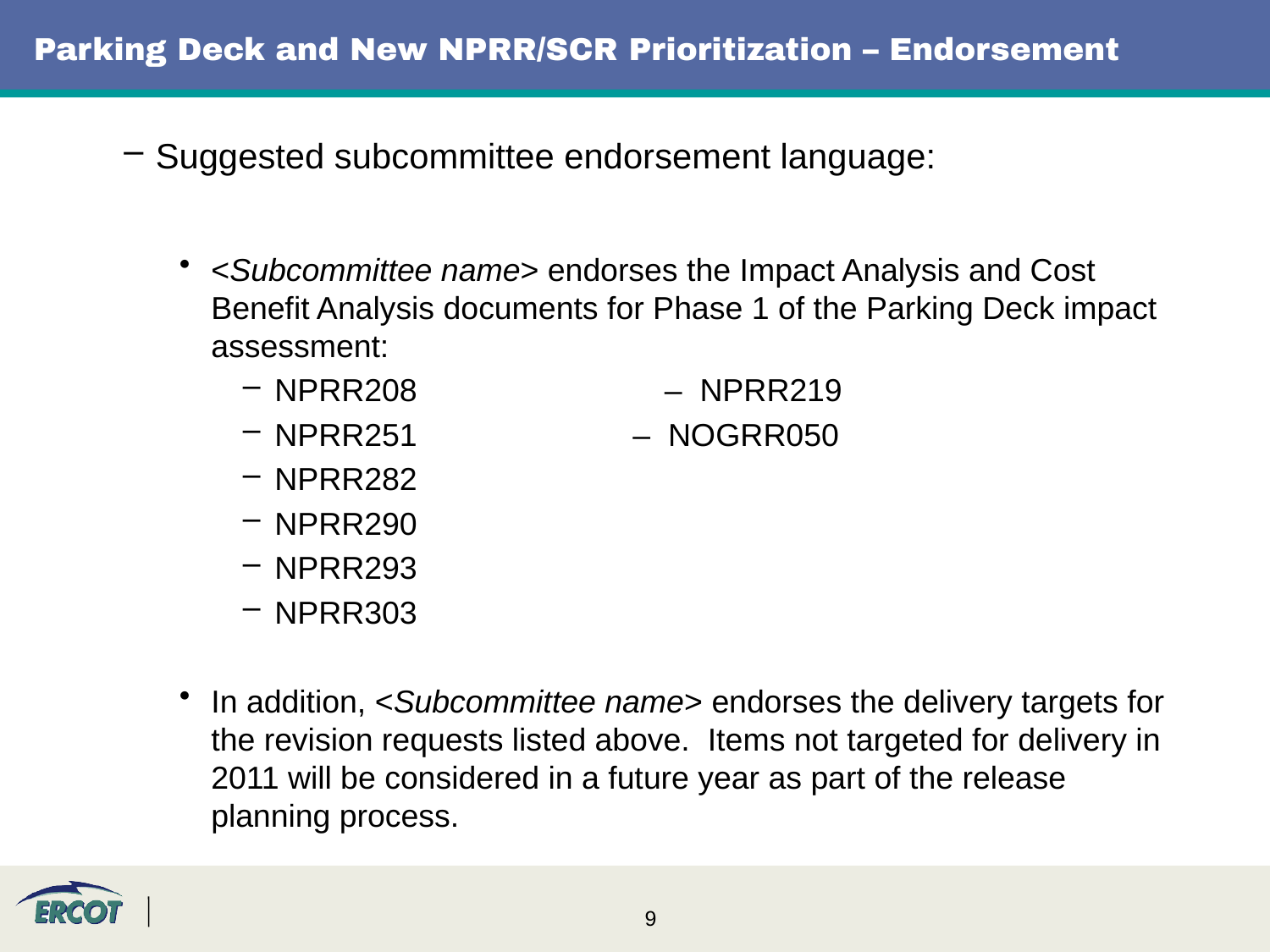

# Parking Deck and New NPRR/SCR Prioritization – Endorsement
Suggested subcommittee endorsement language:

<Subcommittee name> endorses the Impact Analysis and Cost Benefit Analysis documents for Phase 1 of the Parking Deck impact assessment:
NPRR208			 –  NPRR219
NPRR251 		 –  NOGRR050
NPRR282
NPRR290
NPRR293
NPRR303

In addition, <Subcommittee name> endorses the delivery targets for the revision requests listed above.  Items not targeted for delivery in 2011 will be considered in a future year as part of the release planning process.